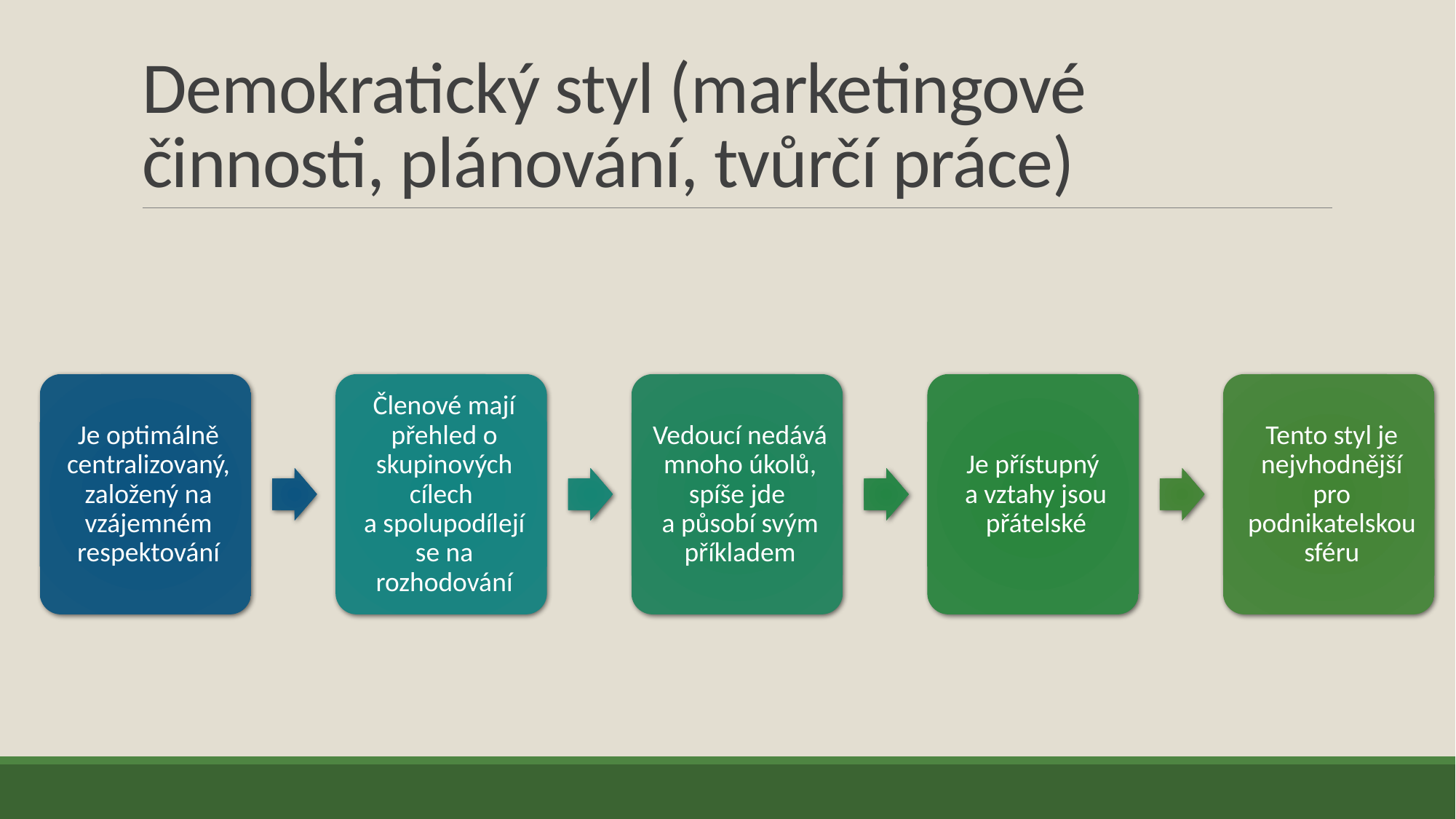

# Demokratický styl (marketingové činnosti, plánování, tvůrčí práce)
Je optimálně centralizovaný, založený na vzájemném respektování

Členové mají přehled o skupinových cílech
a spolupodílejí se na rozhodování

Vedoucí nedává mnoho úkolů, spíše jde
a působí svým příkladem

Je přístupný
a vztahy jsou přátelské

Tento styl je nejvhodnější pro podnikatelskou sféru